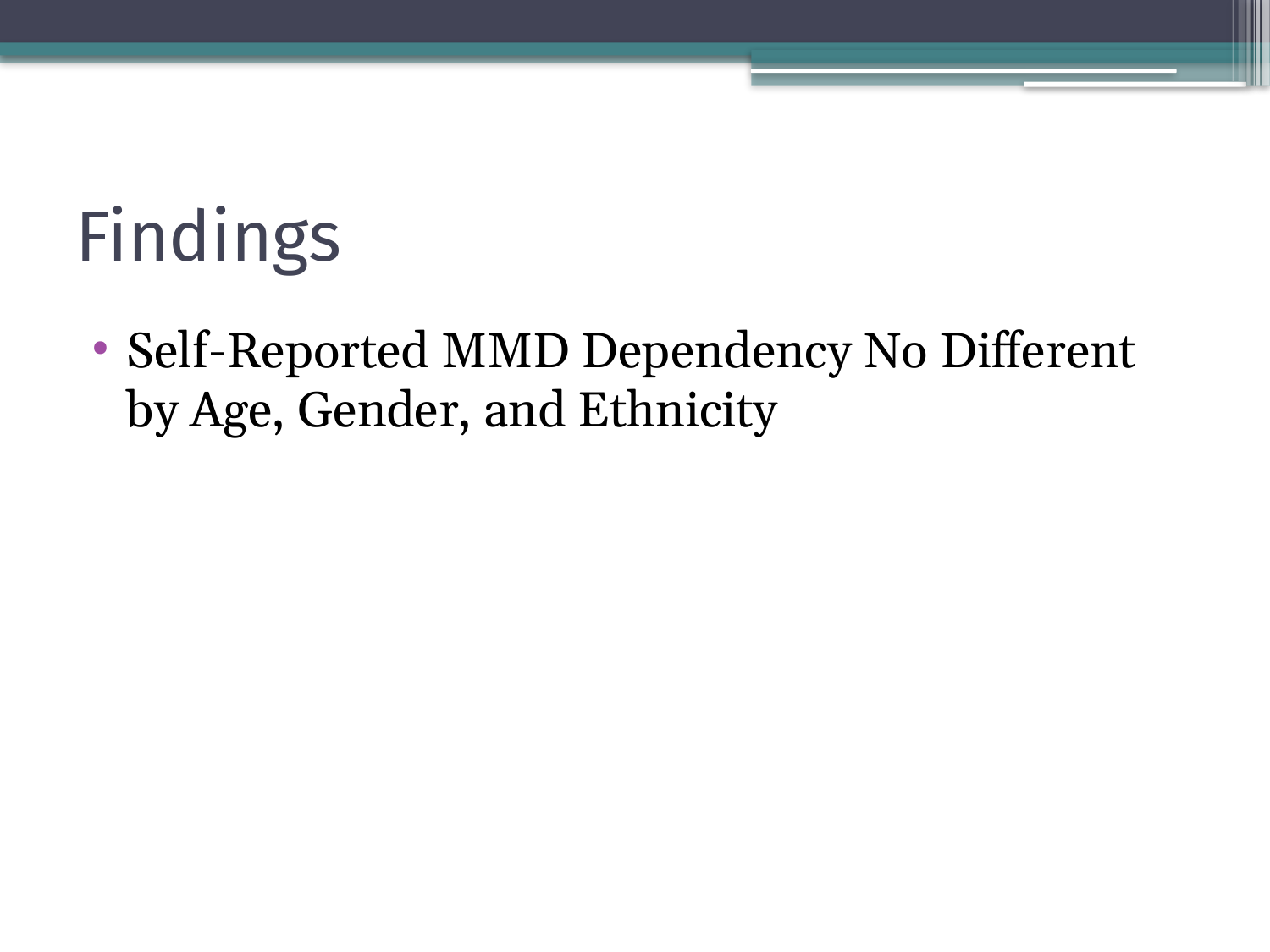

# Findings
Self-Reported MMD Dependency No Different by Age, Gender, and Ethnicity